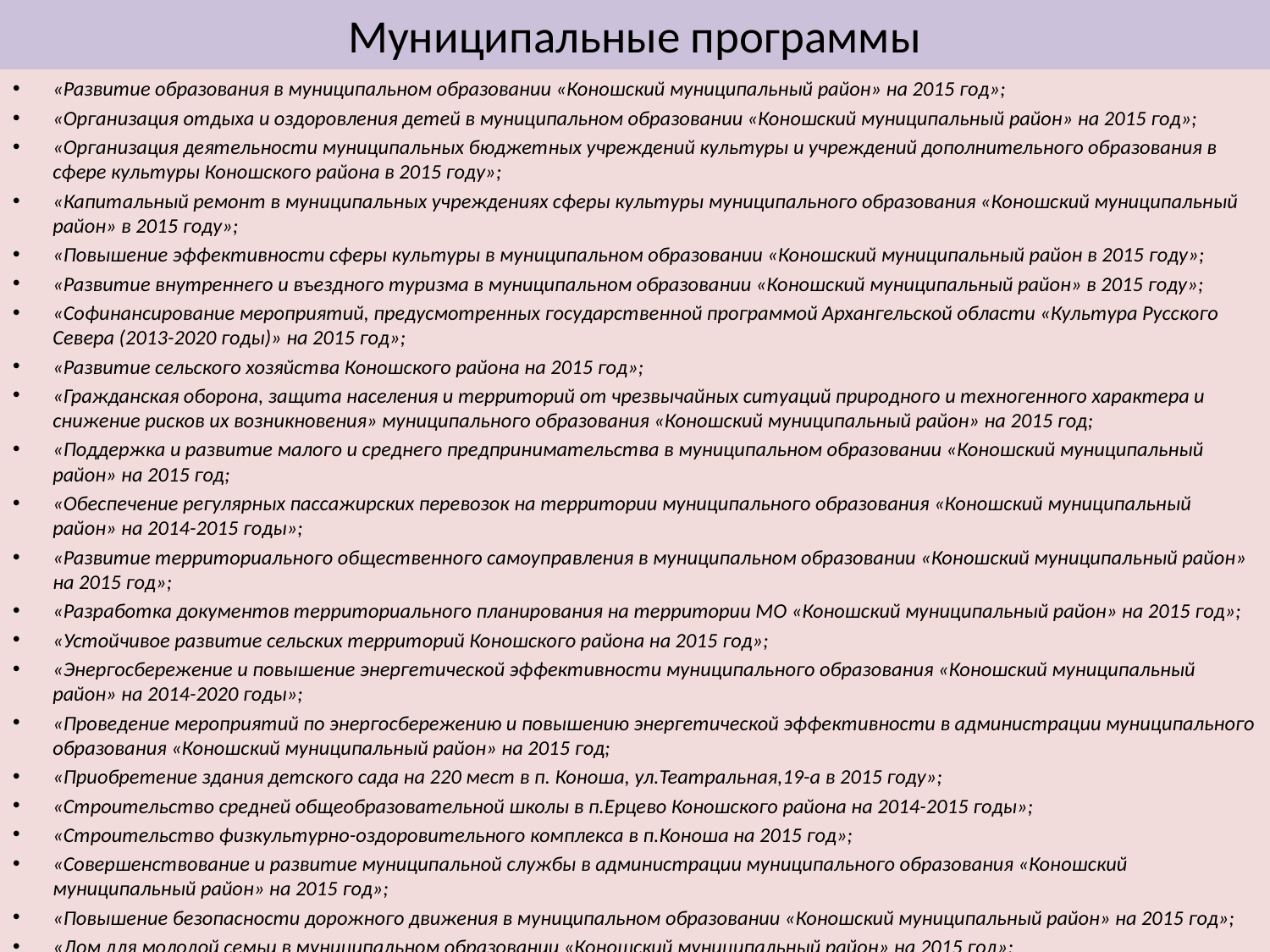

# Муниципальные программы
«Развитие образования в муниципальном образовании «Коношский муниципальный район» на 2015 год»;
«Организация отдыха и оздоровления детей в муниципальном образовании «Коношский муниципальный район» на 2015 год»;
«Организация деятельности муниципальных бюджетных учреждений культуры и учреждений дополнительного образования в сфере культуры Коношского района в 2015 году»;
«Капитальный ремонт в муниципальных учреждениях сферы культуры муниципального образования «Коношский муниципальный район» в 2015 году»;
«Повышение эффективности сферы культуры в муниципальном образовании «Коношский муниципальный район в 2015 году»;
«Развитие внутреннего и въездного туризма в муниципальном образовании «Коношский муниципальный район» в 2015 году»;
«Софинансирование мероприятий, предусмотренных государственной программой Архангельской области «Культура Русского Севера (2013-2020 годы)» на 2015 год»;
«Развитие сельского хозяйства Коношского района на 2015 год»;
«Гражданская оборона, защита населения и территорий от чрезвычайных ситуаций природного и техногенного характера и снижение рисков их возникновения» муниципального образования «Коношский муниципальный район» на 2015 год;
«Поддержка и развитие малого и среднего предпринимательства в муниципальном образовании «Коношский муниципальный район» на 2015 год;
«Обеспечение регулярных пассажирских перевозок на территории муниципального образования «Коношский муниципальный район» на 2014-2015 годы»;
«Развитие территориального общественного самоуправления в муниципальном образовании «Коношский муниципальный район» на 2015 год»;
«Разработка документов территориального планирования на территории МО «Коношский муниципальный район» на 2015 год»;
«Устойчивое развитие сельских территорий Коношского района на 2015 год»;
«Энергосбережение и повышение энергетической эффективности муниципального образования «Коношский муниципальный район» на 2014-2020 годы»;
«Проведение мероприятий по энергосбережению и повышению энергетической эффективности в администрации муниципального образования «Коношский муниципальный район» на 2015 год;
«Приобретение здания детского сада на 220 мест в п. Коноша, ул.Театральная,19-а в 2015 году»;
«Строительство средней общеобразовательной школы в п.Ерцево Коношского района на 2014-2015 годы»;
«Строительство физкультурно-оздоровительного комплекса в п.Коноша на 2015 год»;
«Совершенствование и развитие муниципальной службы в администрации муниципального образования «Коношский муниципальный район» на 2015 год»;
«Повышение безопасности дорожного движения в муниципальном образовании «Коношский муниципальный район» на 2015 год»;
«Дом для молодой семьи в муниципальном образовании «Коношский муниципальный район» на 2015 год»;
«Трудовая молодежь Коношского района» на 2015 год;
«Профилактика безнадзорности и правонарушений несовершеннолетних на территории муниципального образования «Коношский муниципальный район» на 2015 год»;
«Развитие массовой физической культуры и спорта в Коношском районе на 2015 год»;
«Территория молодежи - территория развития Коношского района на 2015 год»;
«Развитие архивного дела в муниципальном образовании «Коношский муниципальный район» на 2015 год;
«Управление муниципальными финансами и муниципальным долгом на 2015 год»;
«Социализация детей-сирот и детей, оставшихся без попечения родителей, на 2015 год»;
«Доступная среда» на 2015 год;
«Модернизация и капитальный ремонт объектов топливно-энергетического комплекса и жилищно-коммунального хозяйства Коношского района» на 2015 год;
«Обеспечение мероприятий по переселению граждан из аварийного жилищного фонда на территории муниципального образования «Коношский муниципальный район» на 2014-2017 годы»;
«Предоставление земельных участков многодетным гражданам на территории Коношского района в 2015 году».